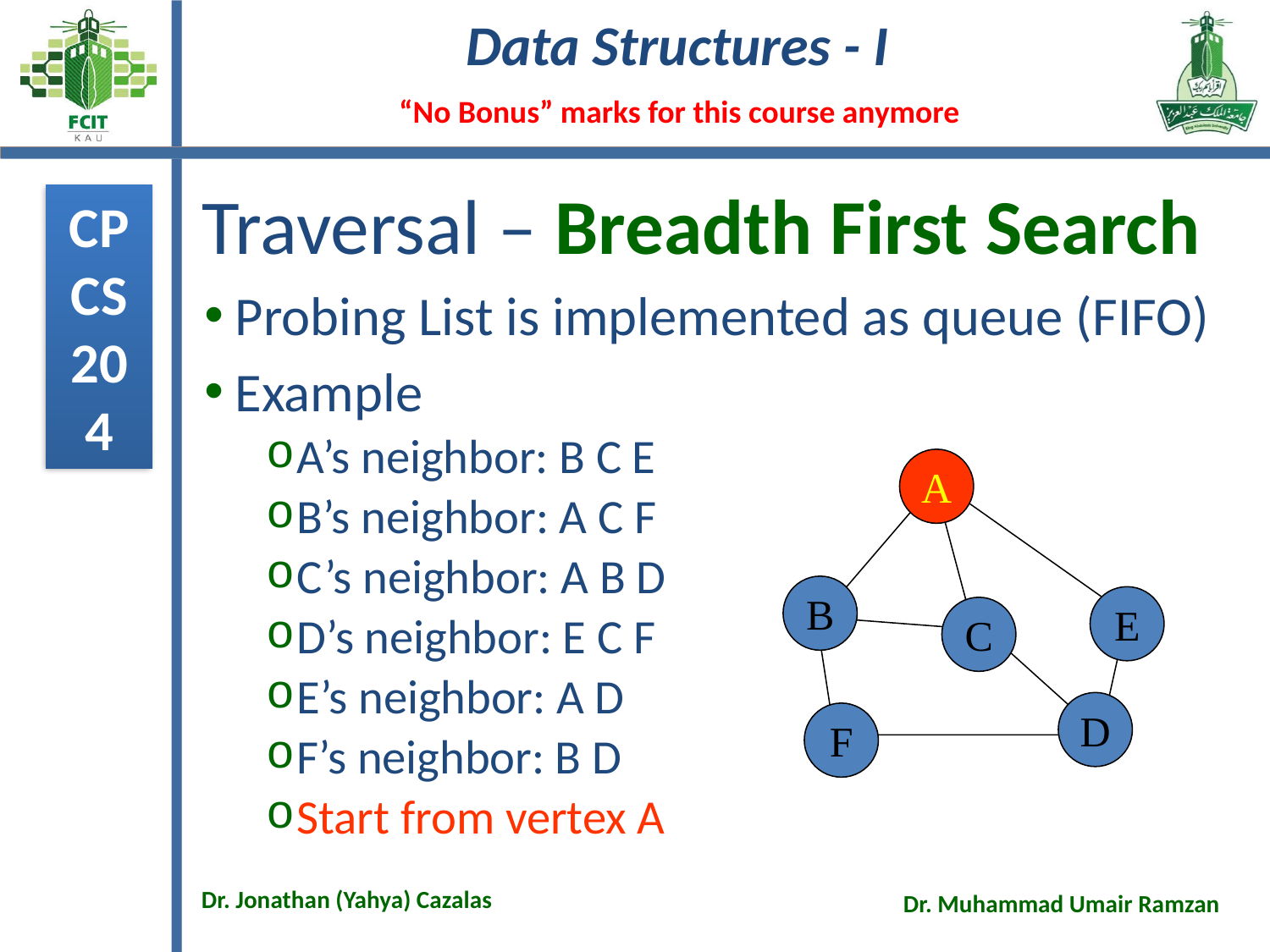

# Traversal – Breadth First Search
Probing List is implemented as queue (FIFO)
Example
A’s neighbor: B C E
B’s neighbor: A C F
C’s neighbor: A B D
D’s neighbor: E C F
E’s neighbor: A D
F’s neighbor: B D
Start from vertex A
A

B
E
C

D
F